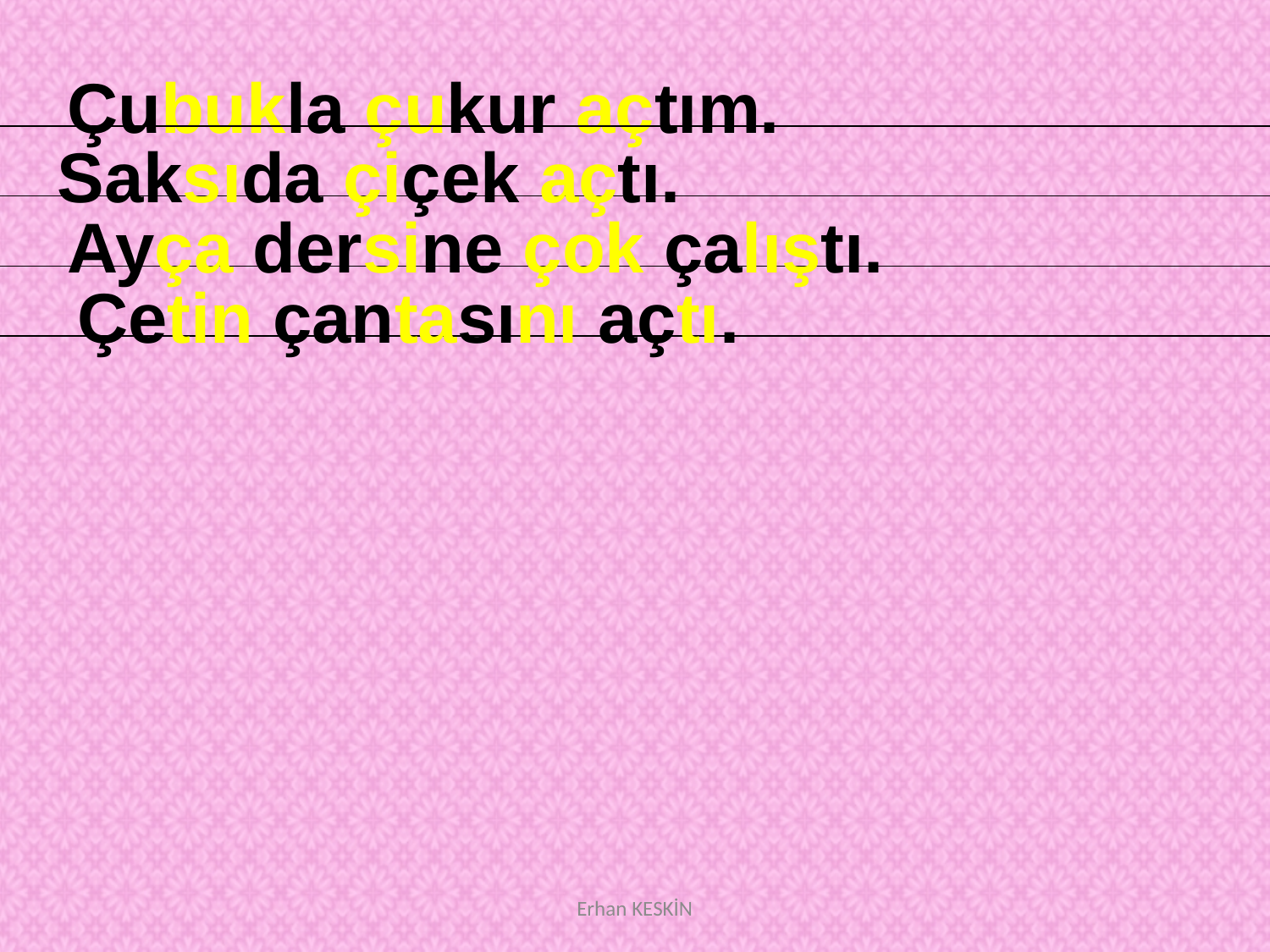

Çubukla çukur açtım.
Saksıda çiçek açtı.
Ayça dersine çok çalıştı.
Çetin çantasını açtı.
Erhan KESKİN